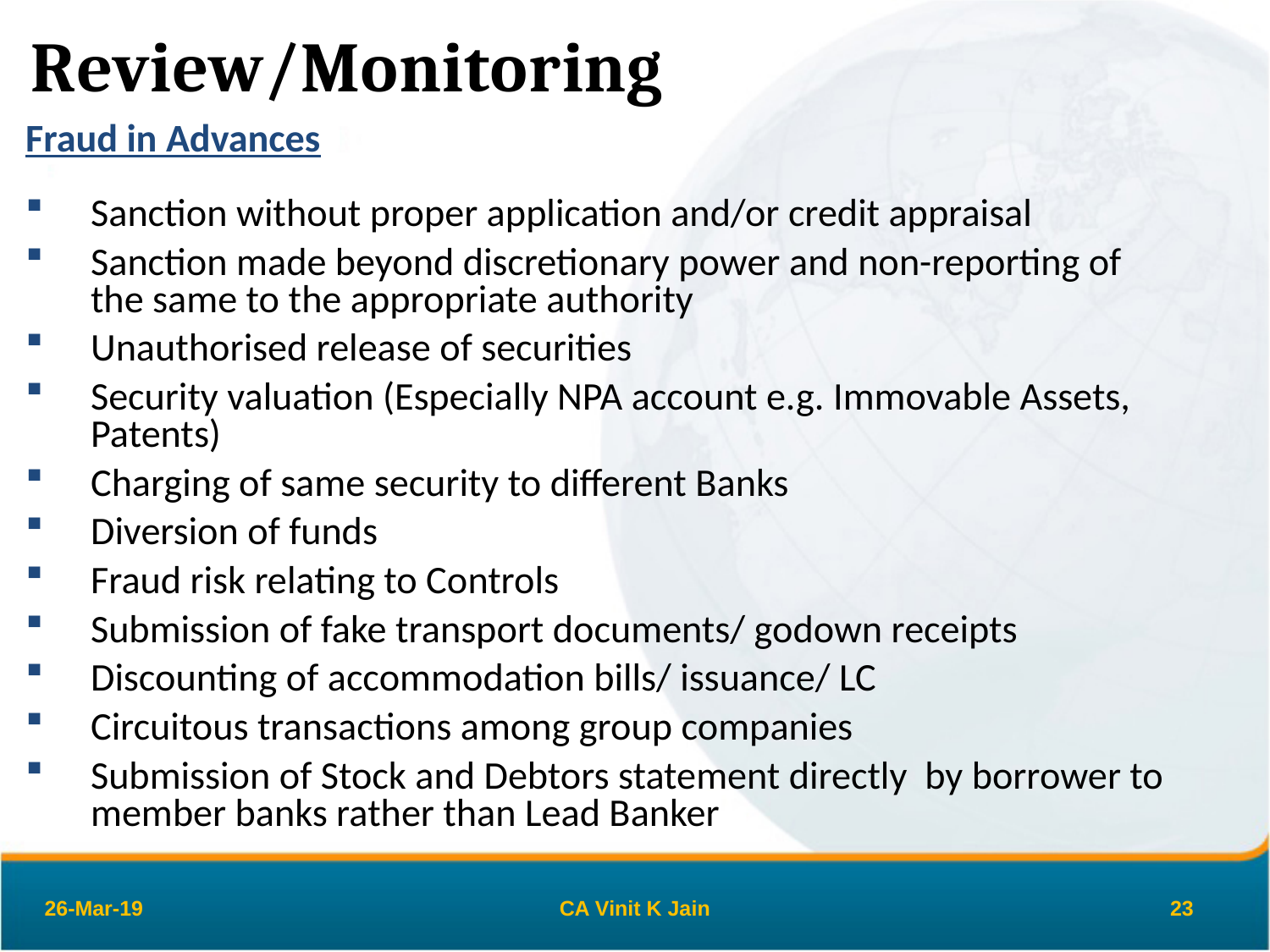

# Review/Monitoring
Fraud in Advances

Sanction without proper application and/or credit appraisal
Sanction made beyond discretionary power and non-reporting of the same to the appropriate authority
Unauthorised release of securities
Security valuation (Especially NPA account e.g. Immovable Assets, Patents)
Charging of same security to different Banks
Diversion of funds
Fraud risk relating to Controls
Submission of fake transport documents/ godown receipts
Discounting of accommodation bills/ issuance/ LC
Circuitous transactions among group companies
Submission of Stock and Debtors statement directly  by borrower to member banks rather than Lead Banker
26-Mar-19
CA Vinit K Jain
23